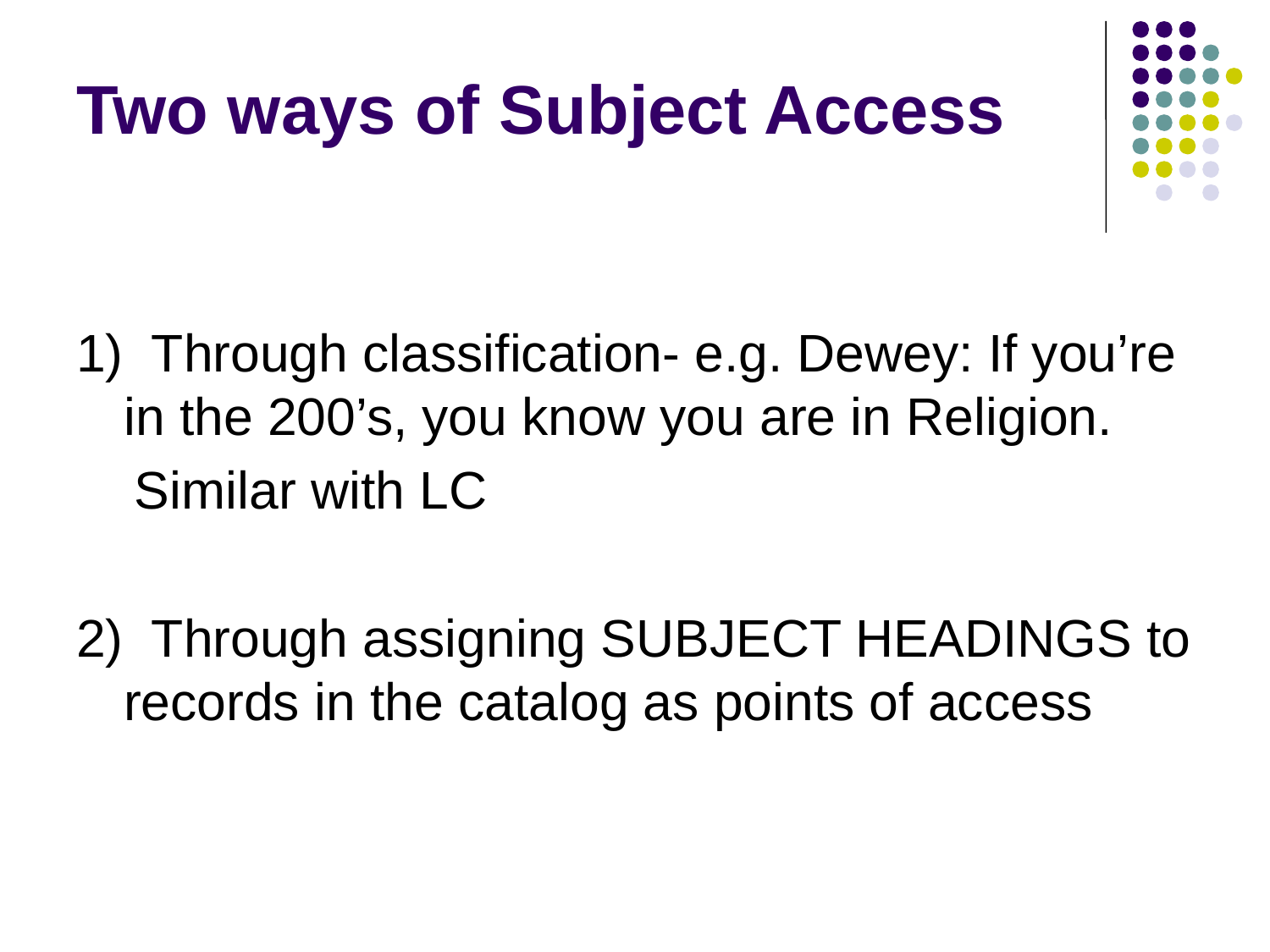

Two ways of Subject Access

1)  Through classification- e.g. Dewey: If you’re in the 200’s, you know you are in Religion.
    Similar with LC

2)  Through assigning SUBJECT HEADINGS to records in the catalog as points of access